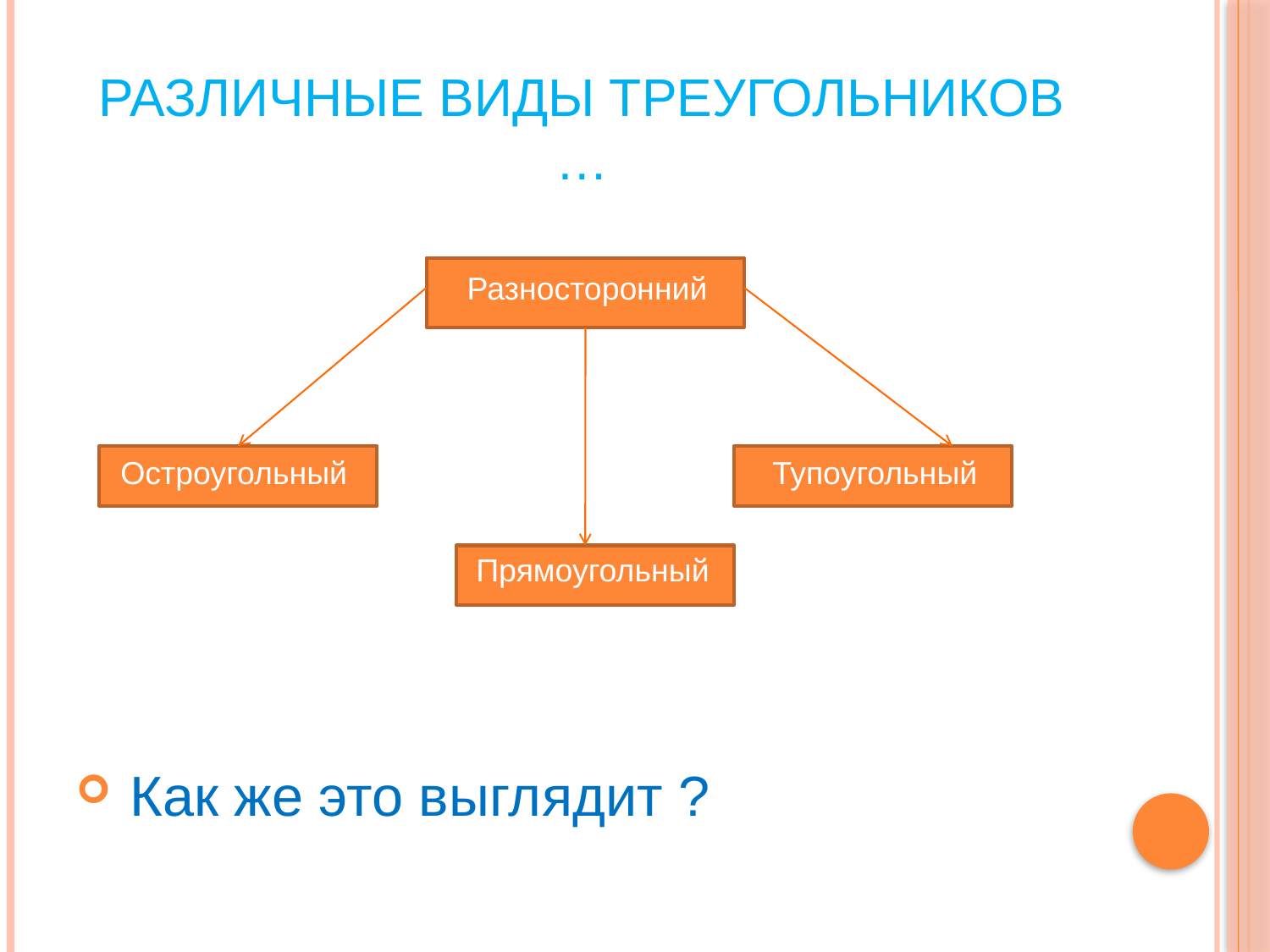

# Различные виды треугольников …

                                            Разносторонний

     Остроугольный                                                Тупоугольный

                                             Прямоугольный

 Как же это выглядит ?